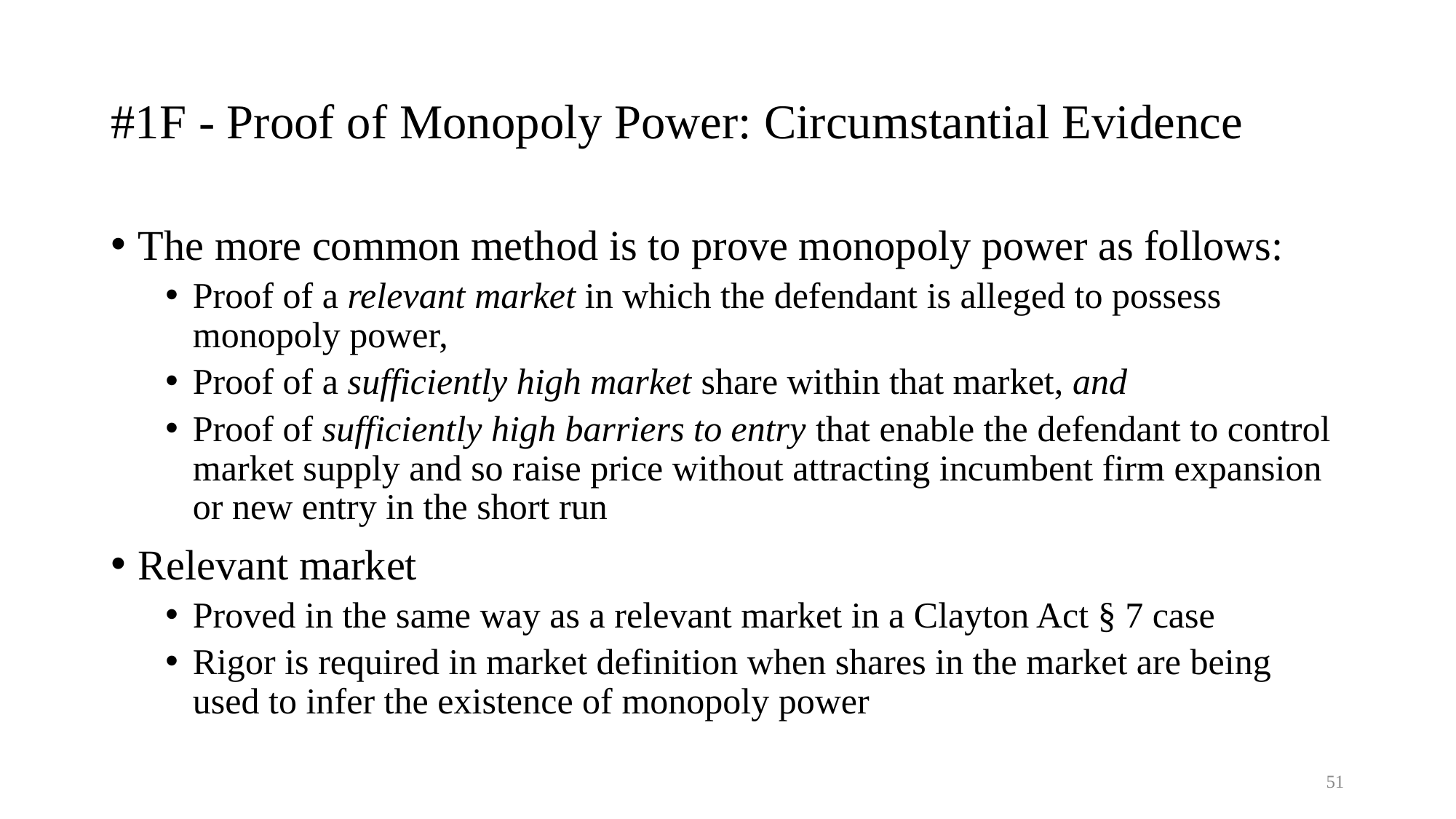

# #1F - Proof of Monopoly Power: Circumstantial Evidence
The more common method is to prove monopoly power as follows:
Proof of a relevant market in which the defendant is alleged to possess monopoly power,
Proof of a sufficiently high market share within that market, and
Proof of sufficiently high barriers to entry that enable the defendant to control market supply and so raise price without attracting incumbent firm expansion or new entry in the short run
Relevant market
Proved in the same way as a relevant market in a Clayton Act § 7 case
Rigor is required in market definition when shares in the market are being used to infer the existence of monopoly power

51